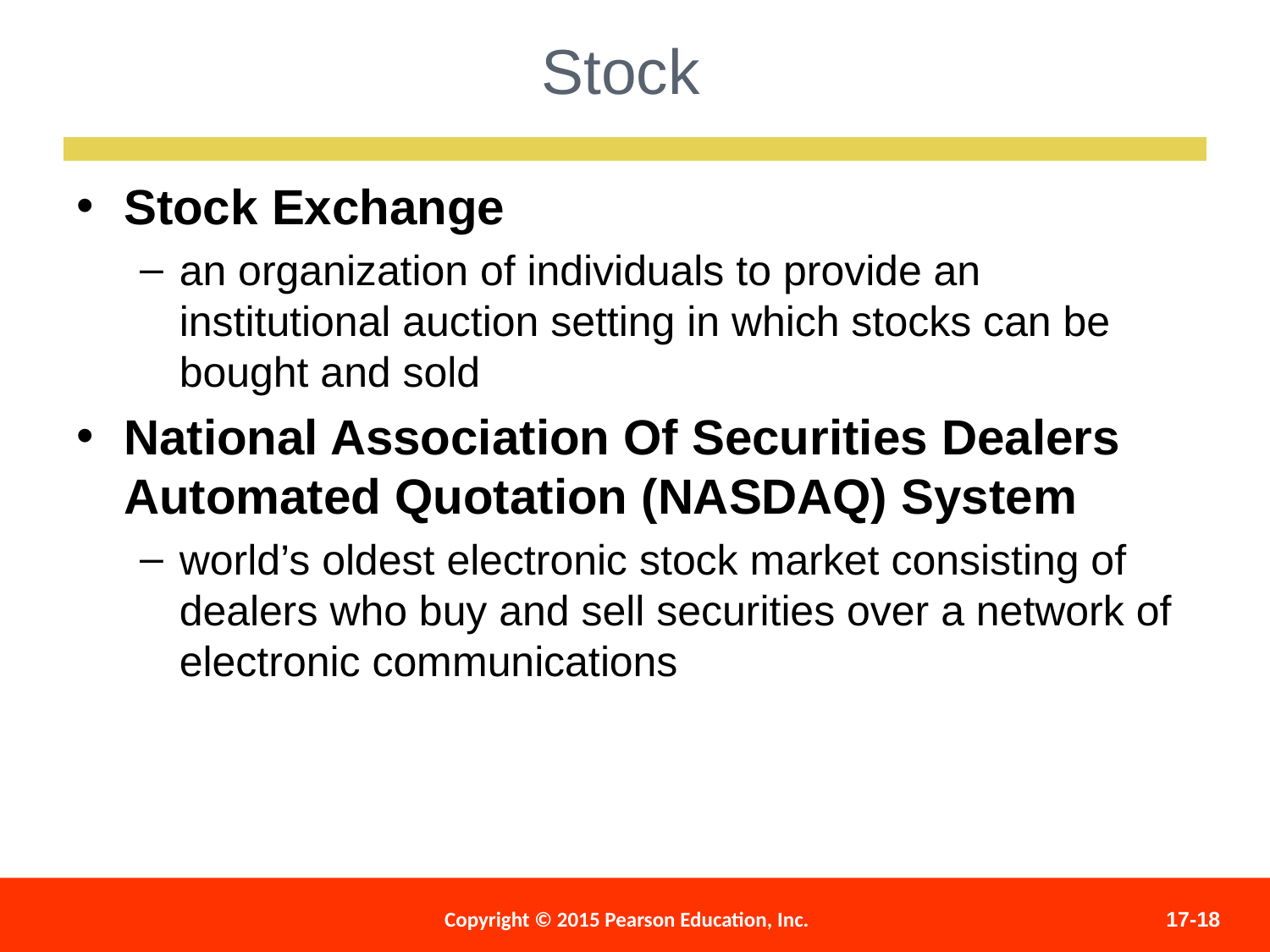

Stock
Stock Exchange
an organization of individuals to provide an institutional auction setting in which stocks can be bought and sold
National Association Of Securities Dealers Automated Quotation (NASDAQ) System
world’s oldest electronic stock market consisting of dealers who buy and sell securities over a network of electronic communications